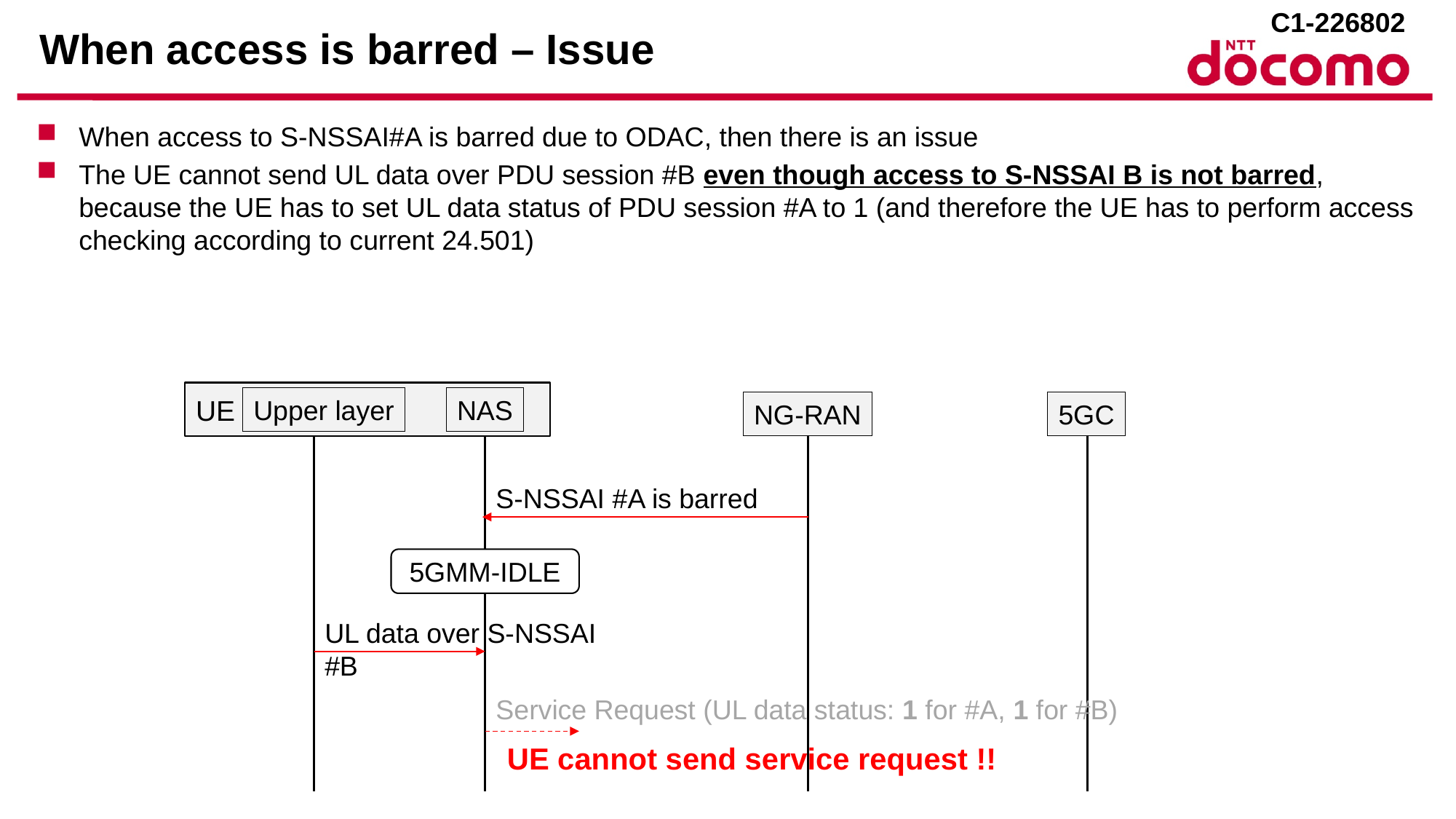

# When access is barred – Issue
When access to S-NSSAI#A is barred due to ODAC, then there is an issue
The UE cannot send UL data over PDU session #B even though access to S-NSSAI B is not barred, because the UE has to set UL data status of PDU session #A to 1 (and therefore the UE has to perform access checking according to current 24.501)
UE
Upper layer
NAS
NG-RAN
5GC
S-NSSAI #A is barred
5GMM-IDLE
UL data over S-NSSAI #B
Service Request (UL data status: 1 for #A, 1 for #B)
UE cannot send service request !!